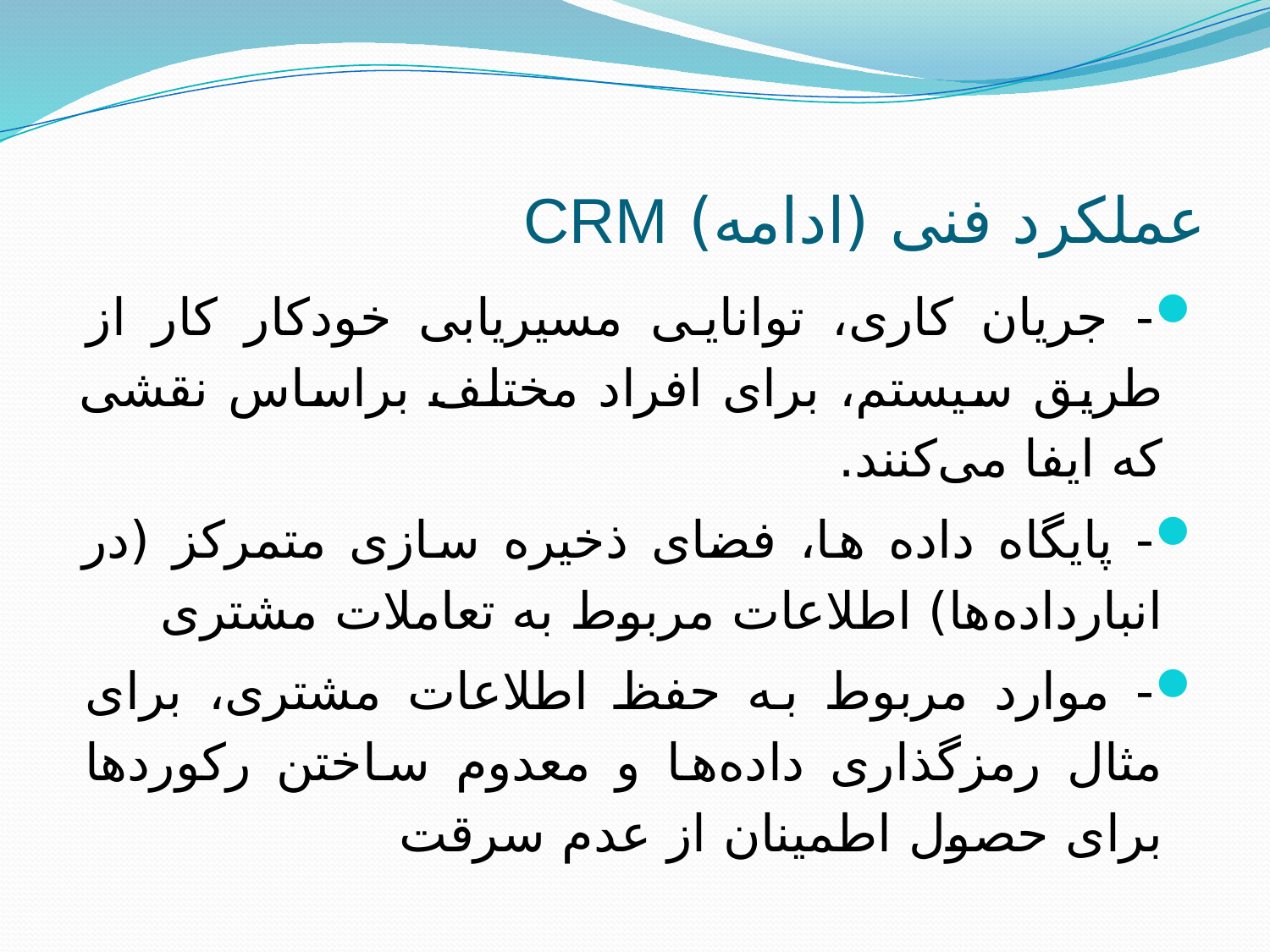

# عملکرد فنی (ادامه) CRM
- جریان كاری، توانایی مسیریابی خودكار كار از طريق سیستم، برای افراد مختلف براساس نقشی كه ایفا می‌كنند.
- پایگاه داده ها، فضای ذخیره سازی متمركز (در انبارداده‌ها) اطلاعات مربوط به تعاملات مشتری
- موارد مربوط به حفظ اطلاعات مشتری، برای مثال رمزگذاری داده‌ها و معدوم ساختن ركوردها برای حصول اطمینان از عدم سرقت